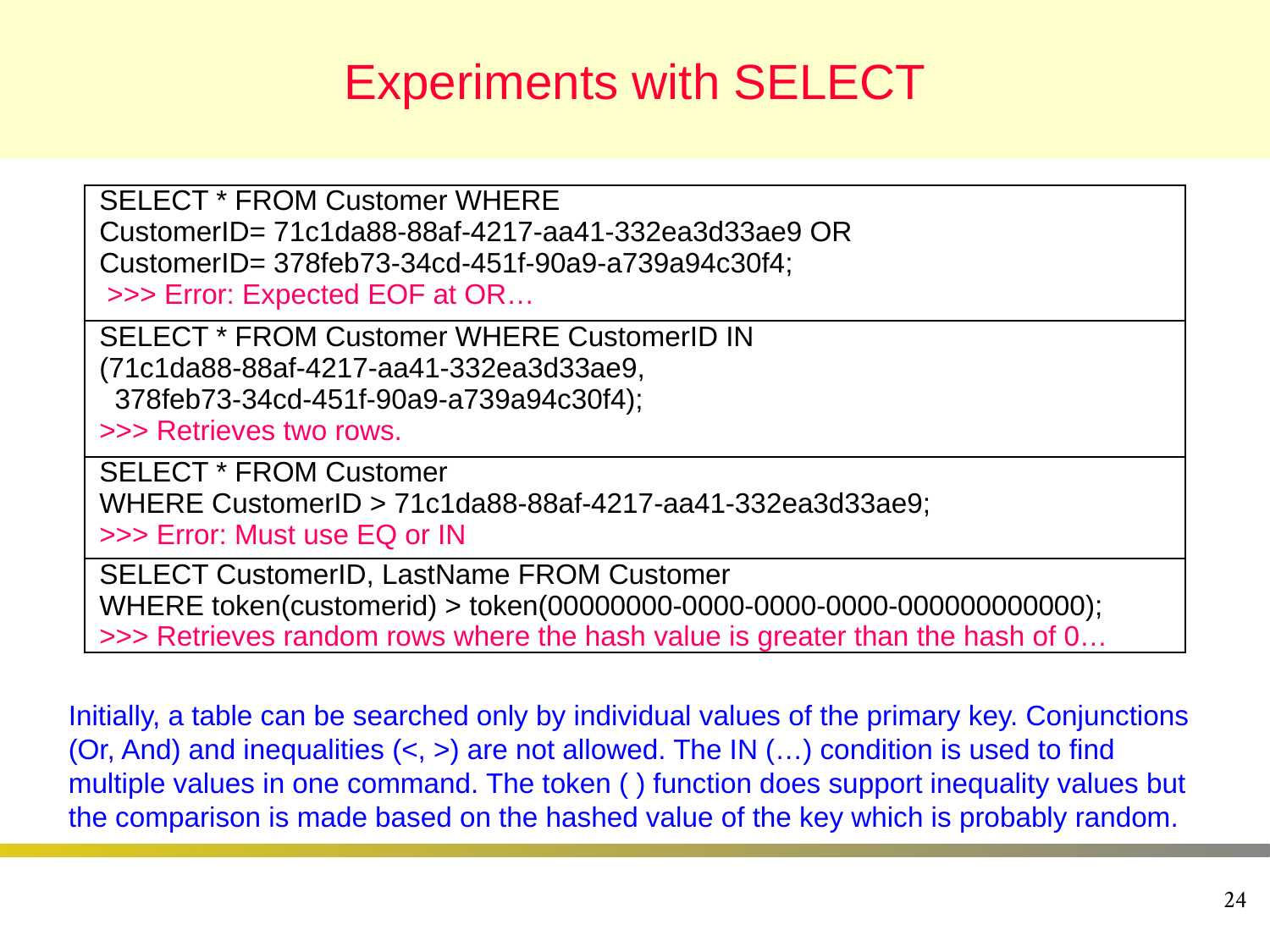

# Experiments with SELECT
| SELECT \* FROM Customer WHERE CustomerID= 71c1da88-88af-4217-aa41-332ea3d33ae9 OR CustomerID= 378feb73-34cd-451f-90a9-a739a94c30f4;  >>> Error: Expected EOF at OR… |
| --- |
| SELECT \* FROM Customer WHERE CustomerID IN (71c1da88-88af-4217-aa41-332ea3d33ae9, 378feb73-34cd-451f-90a9-a739a94c30f4); >>> Retrieves two rows. |
| SELECT \* FROM Customer WHERE CustomerID > 71c1da88-88af-4217-aa41-332ea3d33ae9; >>> Error: Must use EQ or IN |
| SELECT CustomerID, LastName FROM Customer WHERE token(customerid) > token(00000000-0000-0000-0000-000000000000); >>> Retrieves random rows where the hash value is greater than the hash of 0… |
Initially, a table can be searched only by individual values of the primary key. Conjunctions (Or, And) and inequalities (<, >) are not allowed. The IN (…) condition is used to find multiple values in one command. The token ( ) function does support inequality values but the comparison is made based on the hashed value of the key which is probably random.
24